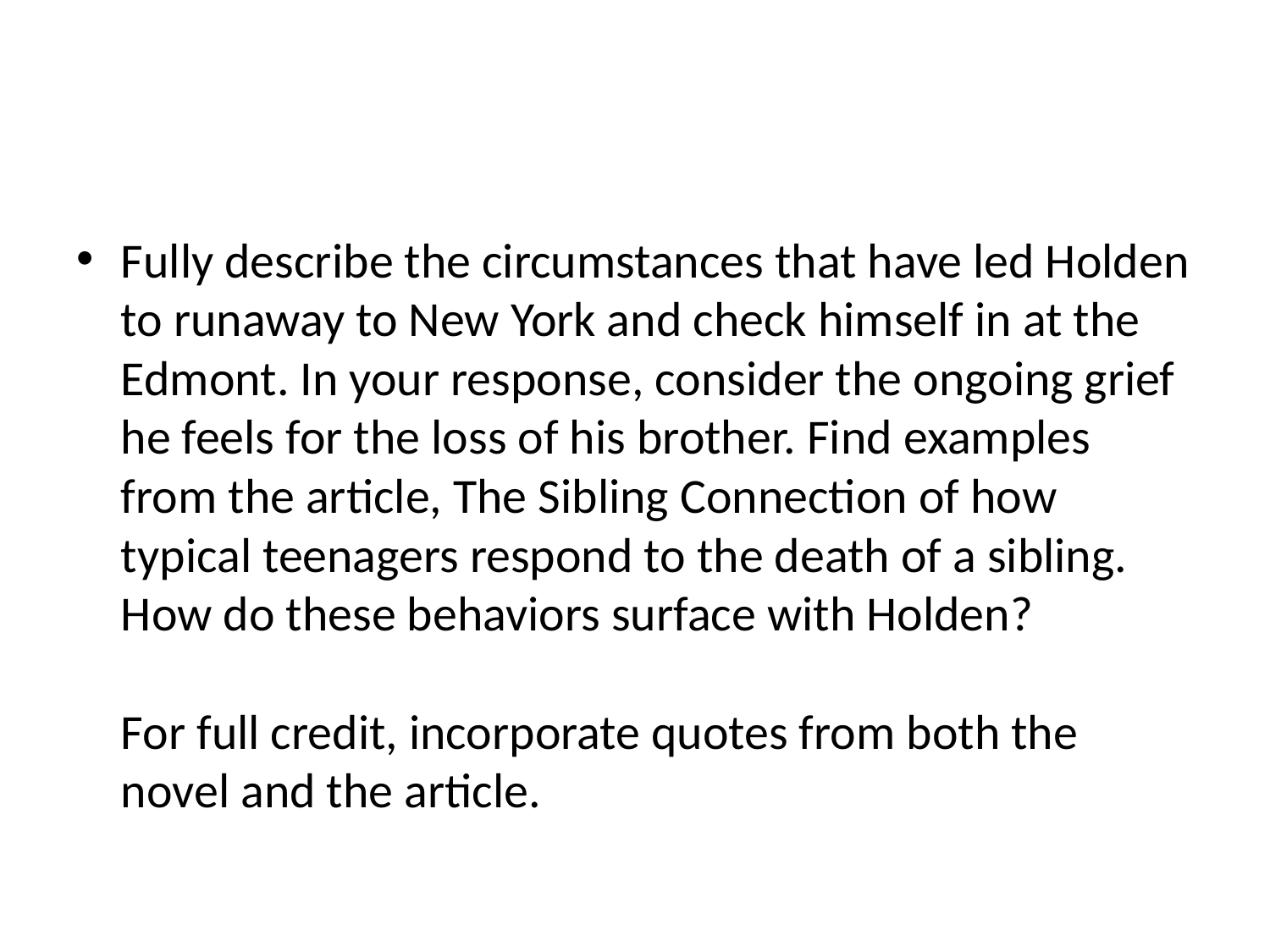

#
Fully describe the circumstances that have led Holden to runaway to New York and check himself in at the Edmont. In your response, consider the ongoing grief he feels for the loss of his brother. Find examples from the article, The Sibling Connection of how typical teenagers respond to the death of a sibling. How do these behaviors surface with Holden?
For full credit, incorporate quotes from both the novel and the article.